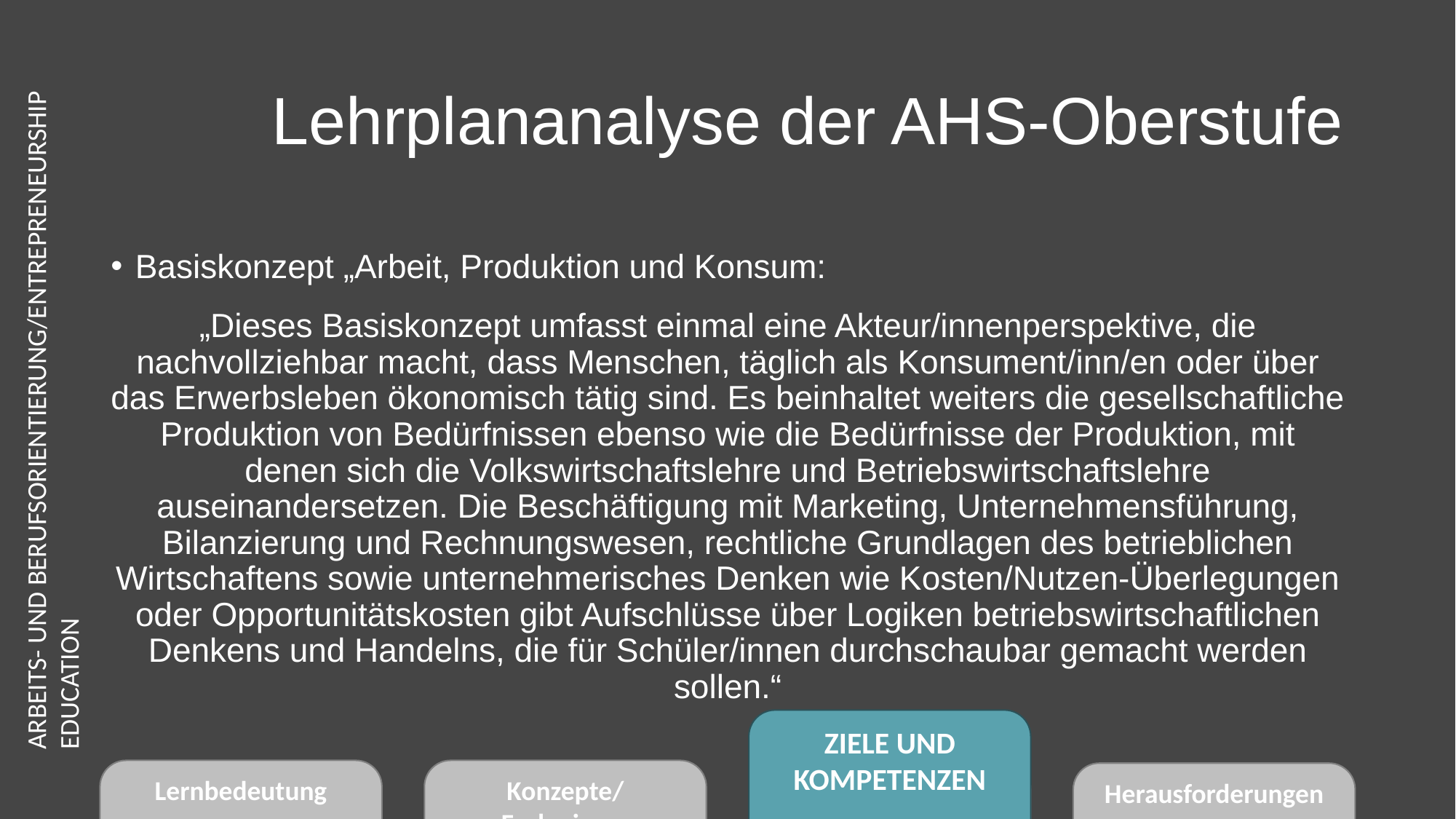

# Lehrplananalyse der AHS-Oberstufe
Basiskonzept „Arbeit, Produktion und Konsum:
„Dieses Basiskonzept umfasst einmal eine Akteur/innenperspektive, die nachvollziehbar macht, dass Menschen, täglich als Konsument/inn/en oder über das Erwerbsleben ökonomisch tätig sind. Es beinhaltet weiters die gesellschaftliche Produktion von Bedürfnissen ebenso wie die Bedürfnisse der Produktion, mit denen sich die Volkswirtschaftslehre und Betriebswirtschaftslehre auseinandersetzen. Die Beschäftigung mit Marketing, Unternehmensführung, Bilanzierung und Rechnungswesen, rechtliche Grundlagen des betrieblichen Wirtschaftens sowie unternehmerisches Denken wie Kosten/Nutzen-Überlegungen oder Opportunitätskosten gibt Aufschlüsse über Logiken betriebswirtschaftlichen Denkens und Handelns, die für Schüler/innen durchschaubar gemacht werden sollen.“